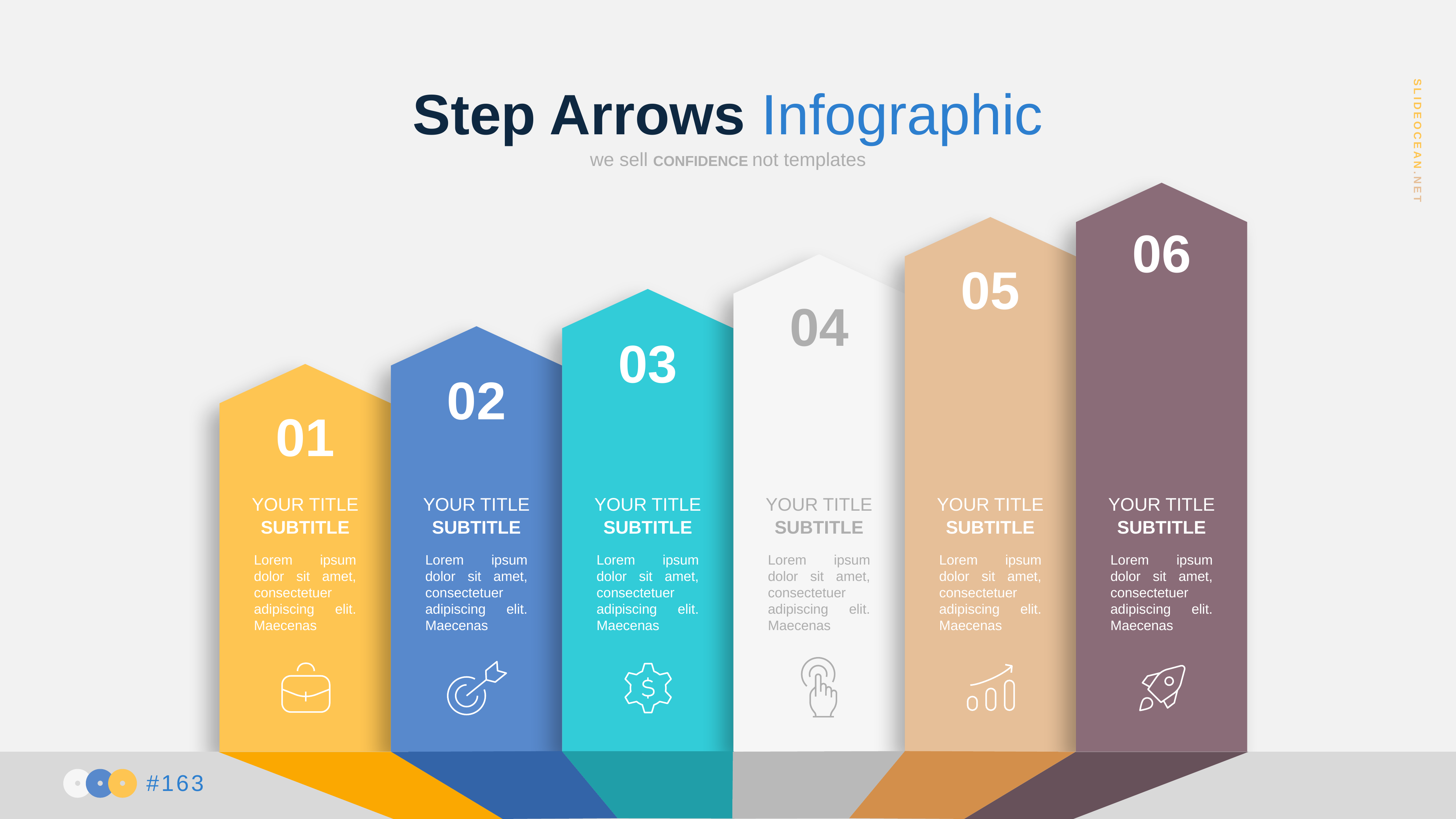

Step Arrows Infographic
we sell CONFIDENCE not templates
06
05
04
03
02

01

YOUR TITLE
SUBTITLE
Lorem ipsum dolor sit amet, consectetuer adipiscing elit. Maecenas
YOUR TITLE
SUBTITLE
Lorem ipsum dolor sit amet, consectetuer adipiscing elit. Maecenas
YOUR TITLE
SUBTITLE
Lorem ipsum dolor sit amet, consectetuer adipiscing elit. Maecenas
YOUR TITLE
SUBTITLE
Lorem ipsum dolor sit amet, consectetuer adipiscing elit. Maecenas
YOUR TITLE
SUBTITLE
Lorem ipsum dolor sit amet, consectetuer adipiscing elit. Maecenas
YOUR TITLE
SUBTITLE
Lorem ipsum dolor sit amet, consectetuer adipiscing elit. Maecenas

#163